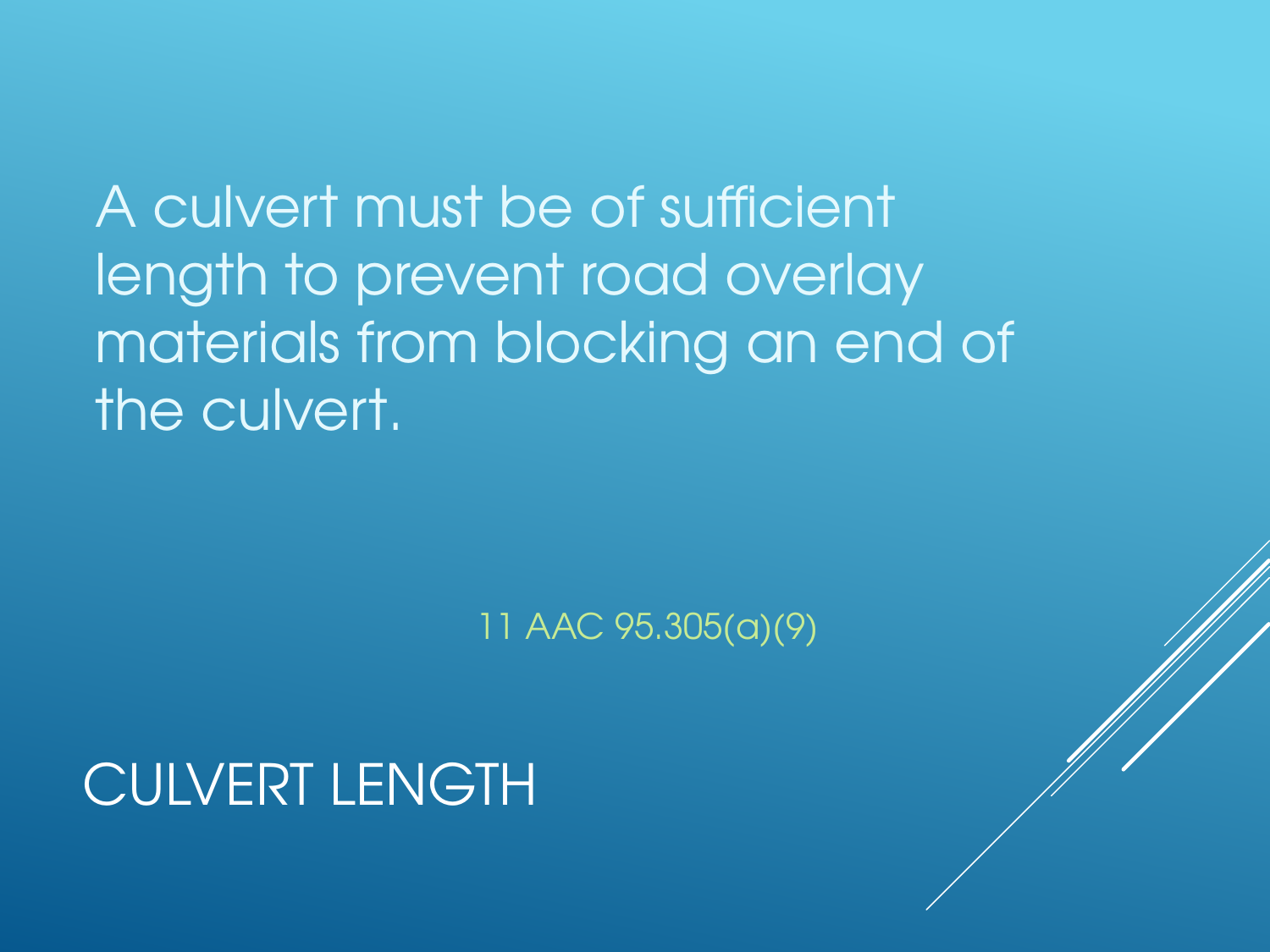

A culvert must be of sufficient length to prevent road overlay materials from blocking an end of the culvert.

										11 AAC 95.305(a)(9)

# Culvert length